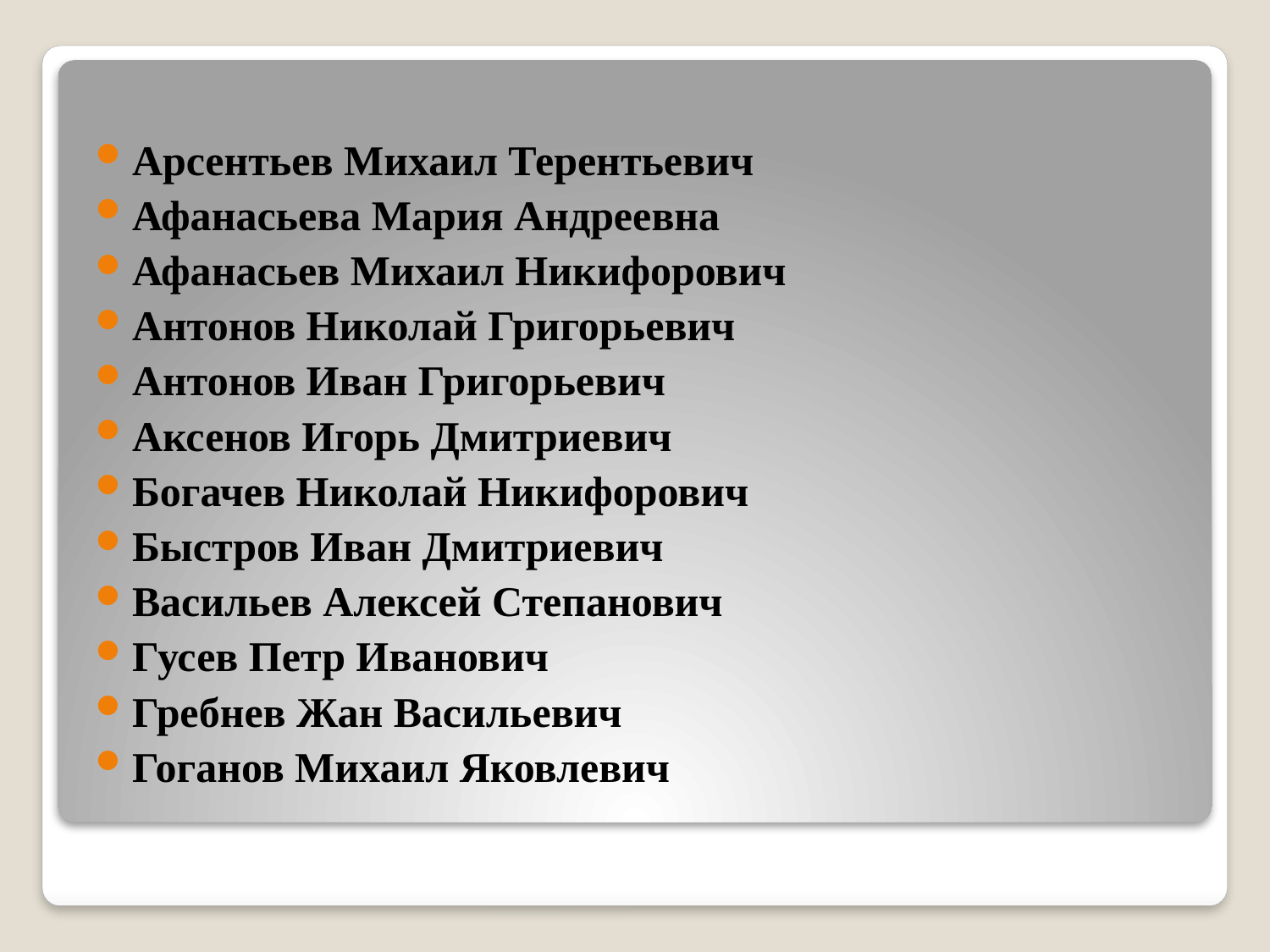

Арсентьев Михаил Терентьевич
Афанасьева Мария Андреевна
Афанасьев Михаил Никифорович
Антонов Николай Григорьевич
Антонов Иван Григорьевич
Аксенов Игорь Дмитриевич
Богачев Николай Никифорович
Быстров Иван Дмитриевич
Васильев Алексей Степанович
Гусев Петр Иванович
Гребнев Жан Васильевич
Гоганов Михаил Яковлевич

#